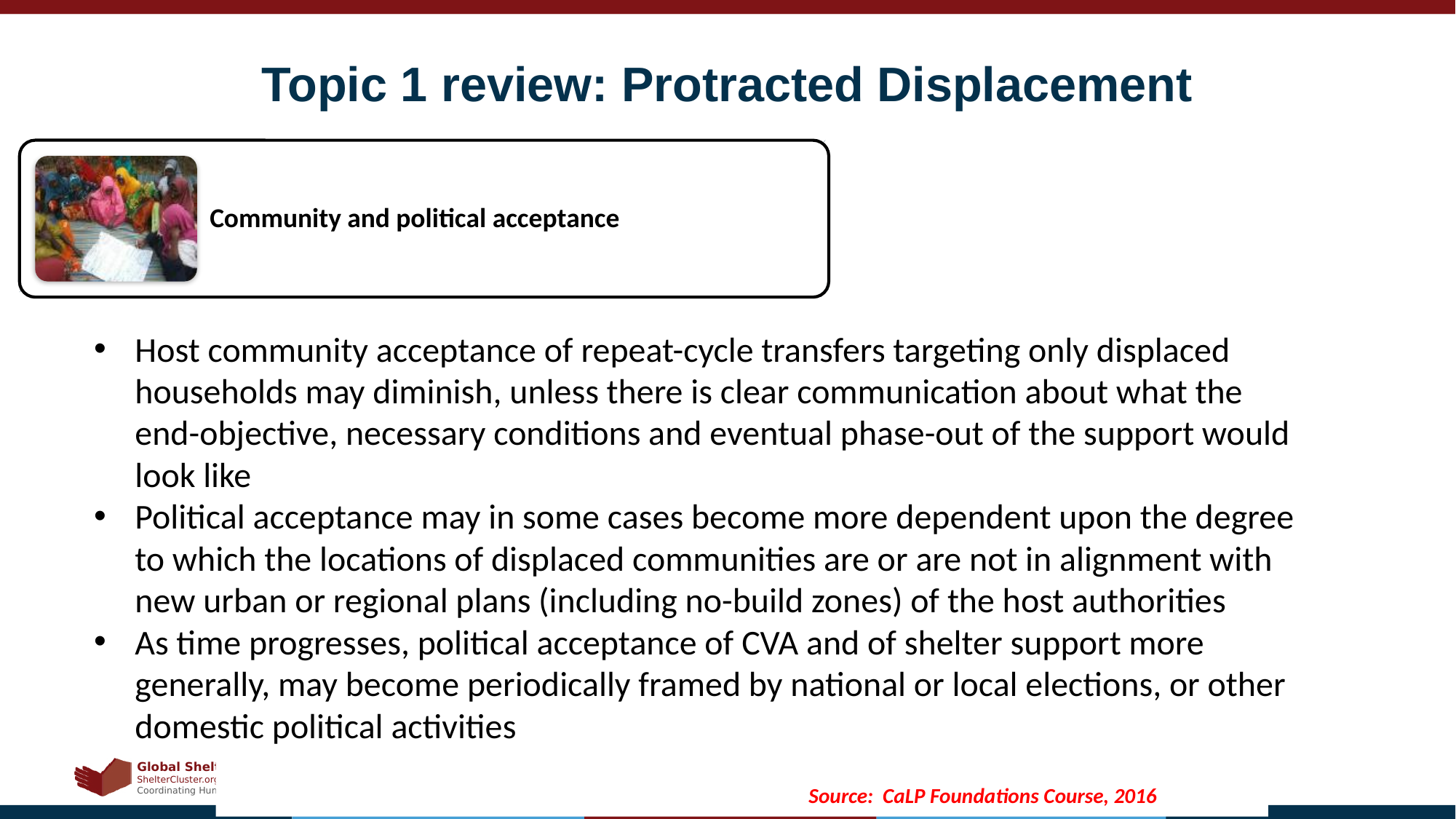

# Topic 1 review: Protracted Displacement
Community and political acceptance
Host community acceptance of repeat-cycle transfers targeting only displaced households may diminish, unless there is clear communication about what the end-objective, necessary conditions and eventual phase-out of the support would look like
Political acceptance may in some cases become more dependent upon the degree to which the locations of displaced communities are or are not in alignment with new urban or regional plans (including no-build zones) of the host authorities
As time progresses, political acceptance of CVA and of shelter support more generally, may become periodically framed by national or local elections, or other domestic political activities

Source:  CaLP Foundations Course, 2016